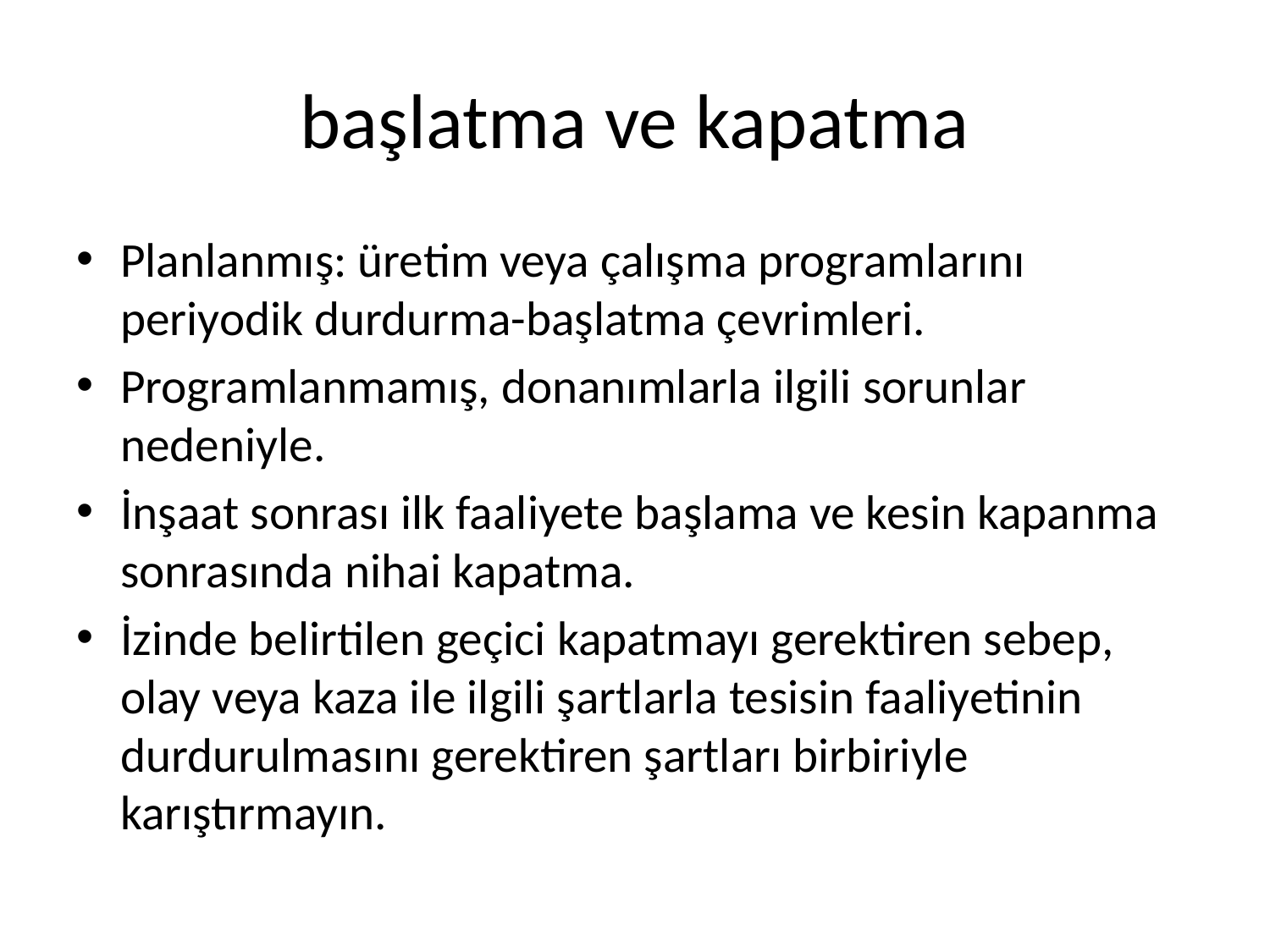

# başlatma ve kapatma
Planlanmış: üretim veya çalışma programlarını periyodik durdurma-başlatma çevrimleri.
Programlanmamış, donanımlarla ilgili sorunlar nedeniyle.
İnşaat sonrası ilk faaliyete başlama ve kesin kapanma sonrasında nihai kapatma.
İzinde belirtilen geçici kapatmayı gerektiren sebep, olay veya kaza ile ilgili şartlarla tesisin faaliyetinin durdurulmasını gerektiren şartları birbiriyle karıştırmayın.